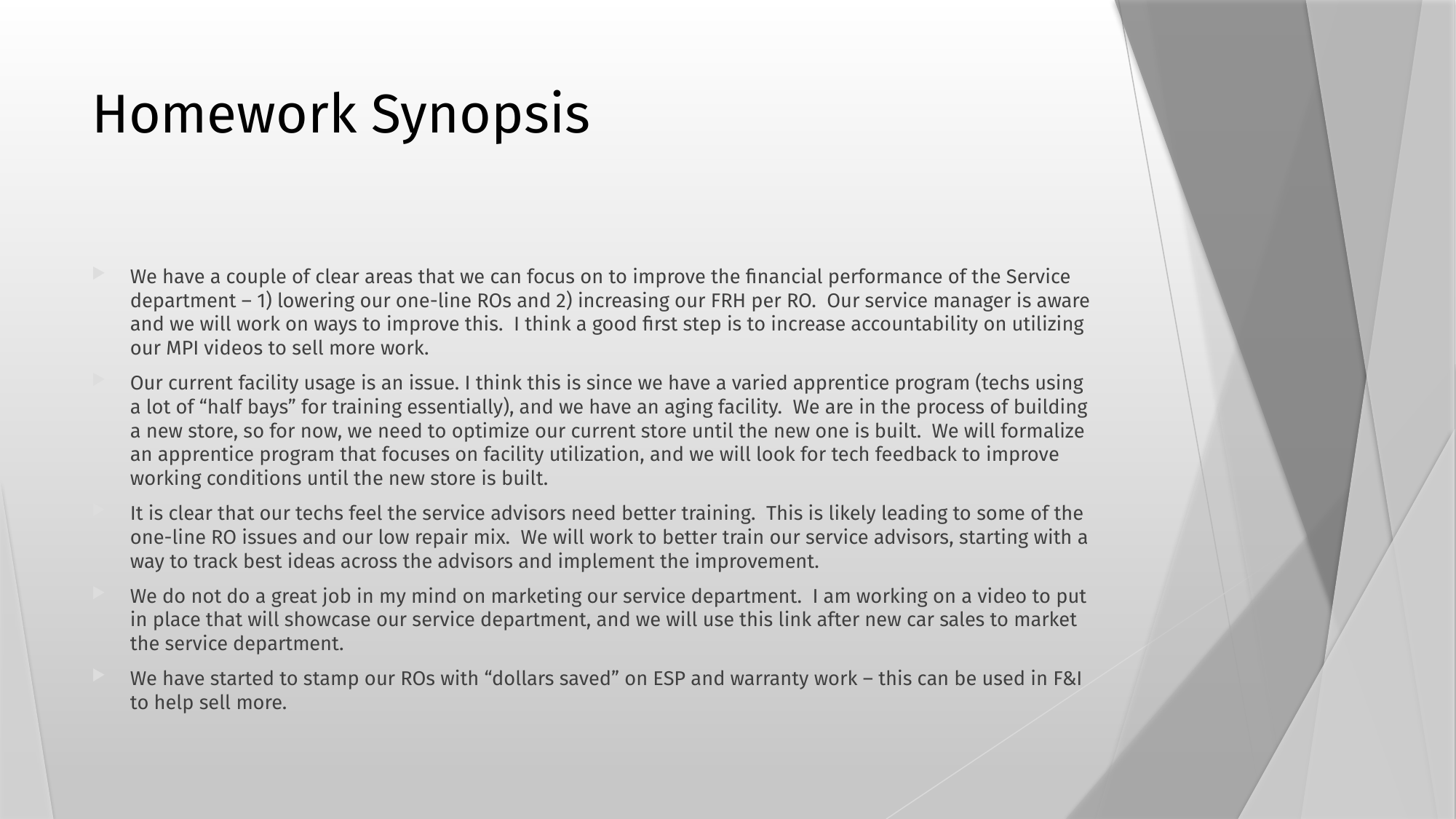

# Homework Synopsis
We have a couple of clear areas that we can focus on to improve the financial performance of the Service department – 1) lowering our one-line ROs and 2) increasing our FRH per RO.  Our service manager is aware and we will work on ways to improve this.  I think a good first step is to increase accountability on utilizing our MPI videos to sell more work.
Our current facility usage is an issue. I think this is since we have a varied apprentice program (techs using a lot of “half bays” for training essentially), and we have an aging facility.  We are in the process of building a new store, so for now, we need to optimize our current store until the new one is built.  We will formalize an apprentice program that focuses on facility utilization, and we will look for tech feedback to improve working conditions until the new store is built.
It is clear that our techs feel the service advisors need better training.  This is likely leading to some of the one-line RO issues and our low repair mix.  We will work to better train our service advisors, starting with a way to track best ideas across the advisors and implement the improvement.
We do not do a great job in my mind on marketing our service department.  I am working on a video to put in place that will showcase our service department, and we will use this link after new car sales to market the service department.
We have started to stamp our ROs with “dollars saved” on ESP and warranty work – this can be used in F&I to help sell more.